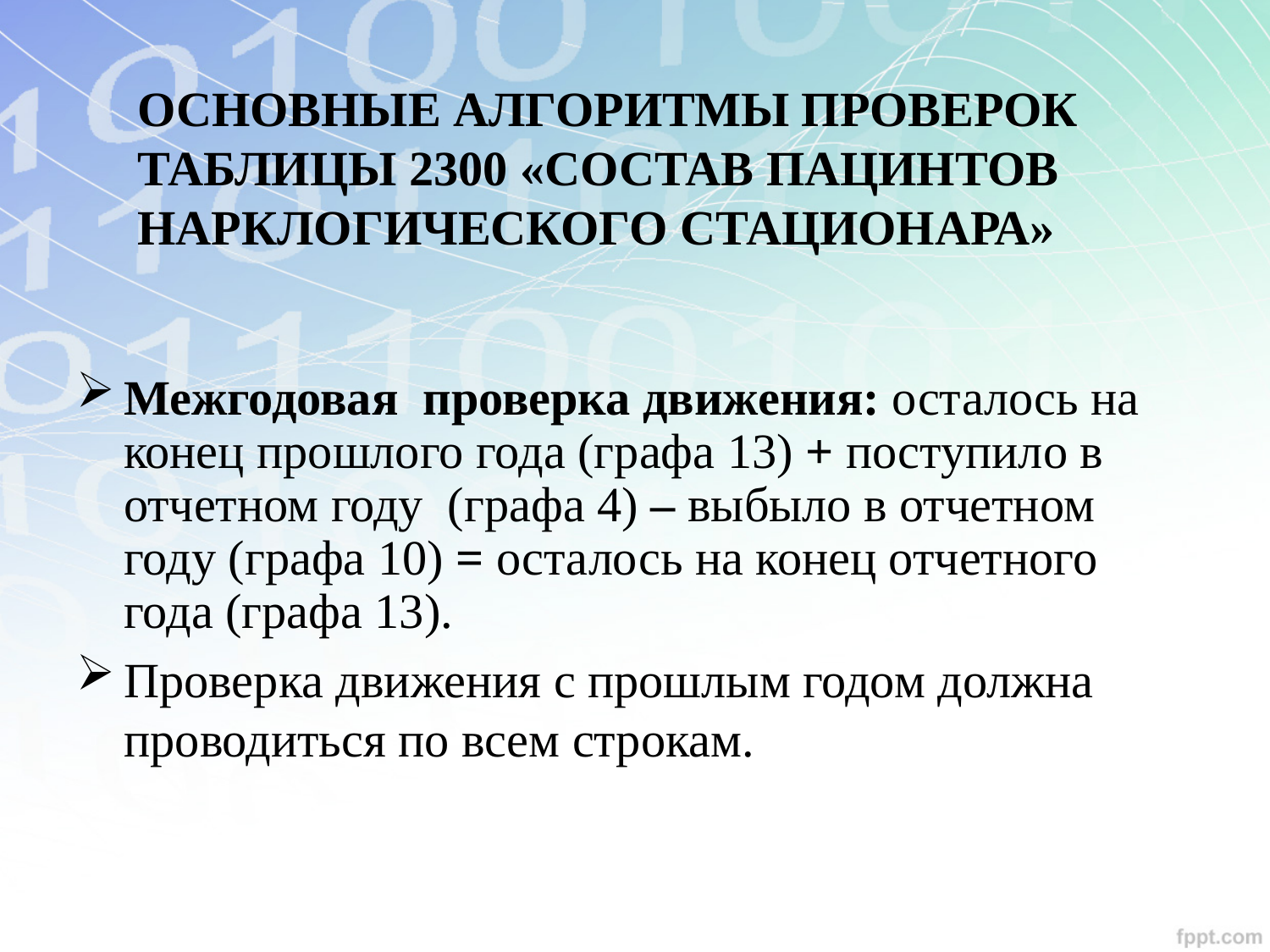

# ОСНОВНЫЕ АЛГОРИТМЫ ПРОВЕРОК ТАБЛИЦЫ 2300 «СОСТАВ ПАЦИНТОВ НАРКЛОГИЧЕСКОГО СТАЦИОНАРА»
Межгодовая  проверка движения: осталось на конец прошлого года (графа 13) + поступило в отчетном году  (графа 4) – выбыло в отчетном году (графа 10) = осталось на конец отчетного года (графа 13).
Проверка движения с прошлым годом должна проводиться по всем строкам.